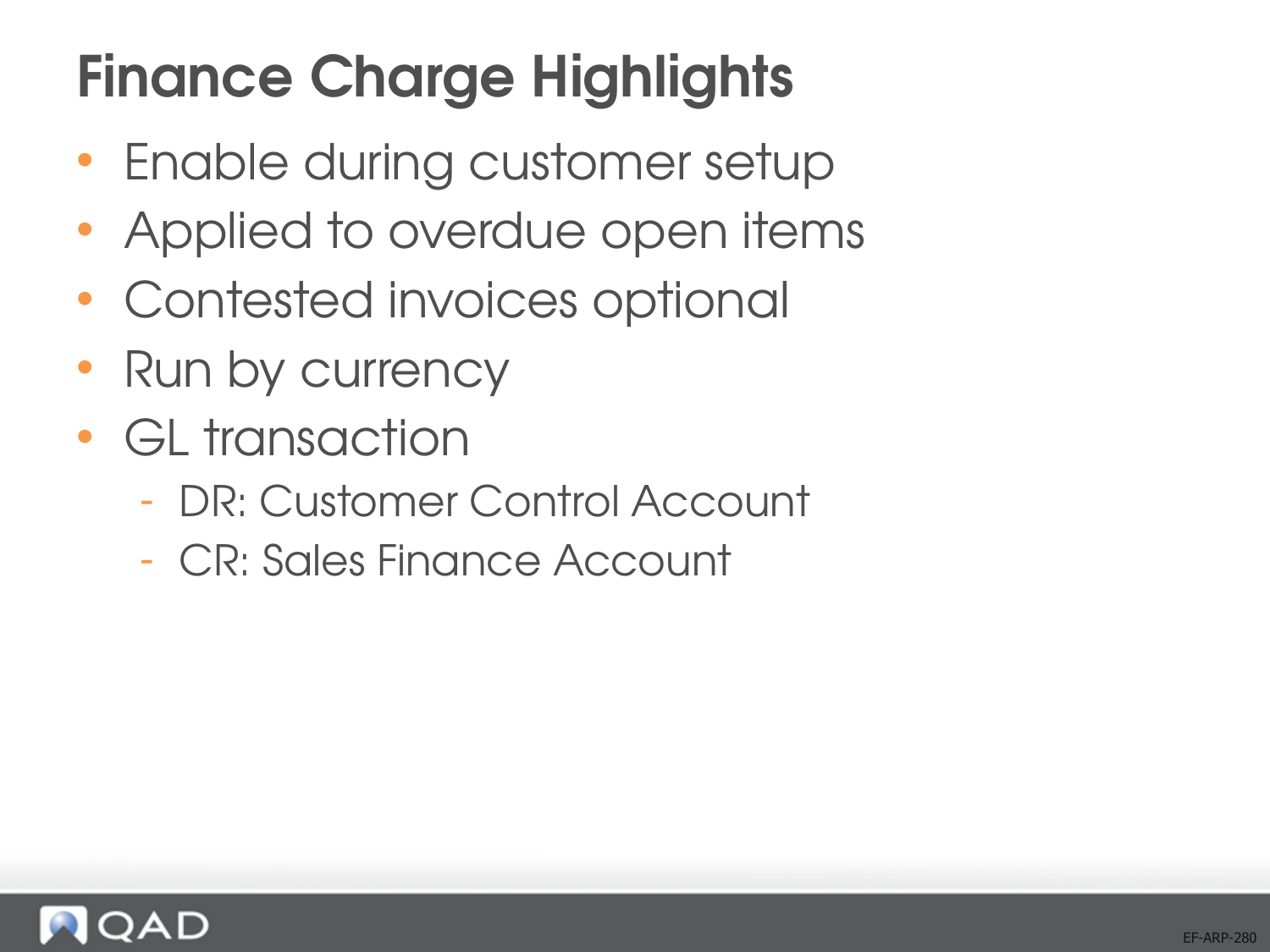

# Finance Charge Highlights
Enable during customer setup
Applied to overdue open items
Contested invoices optional
Run by currency
GL transaction
DR: Customer Control Account
CR: Sales Finance Account
EF-ARP-280